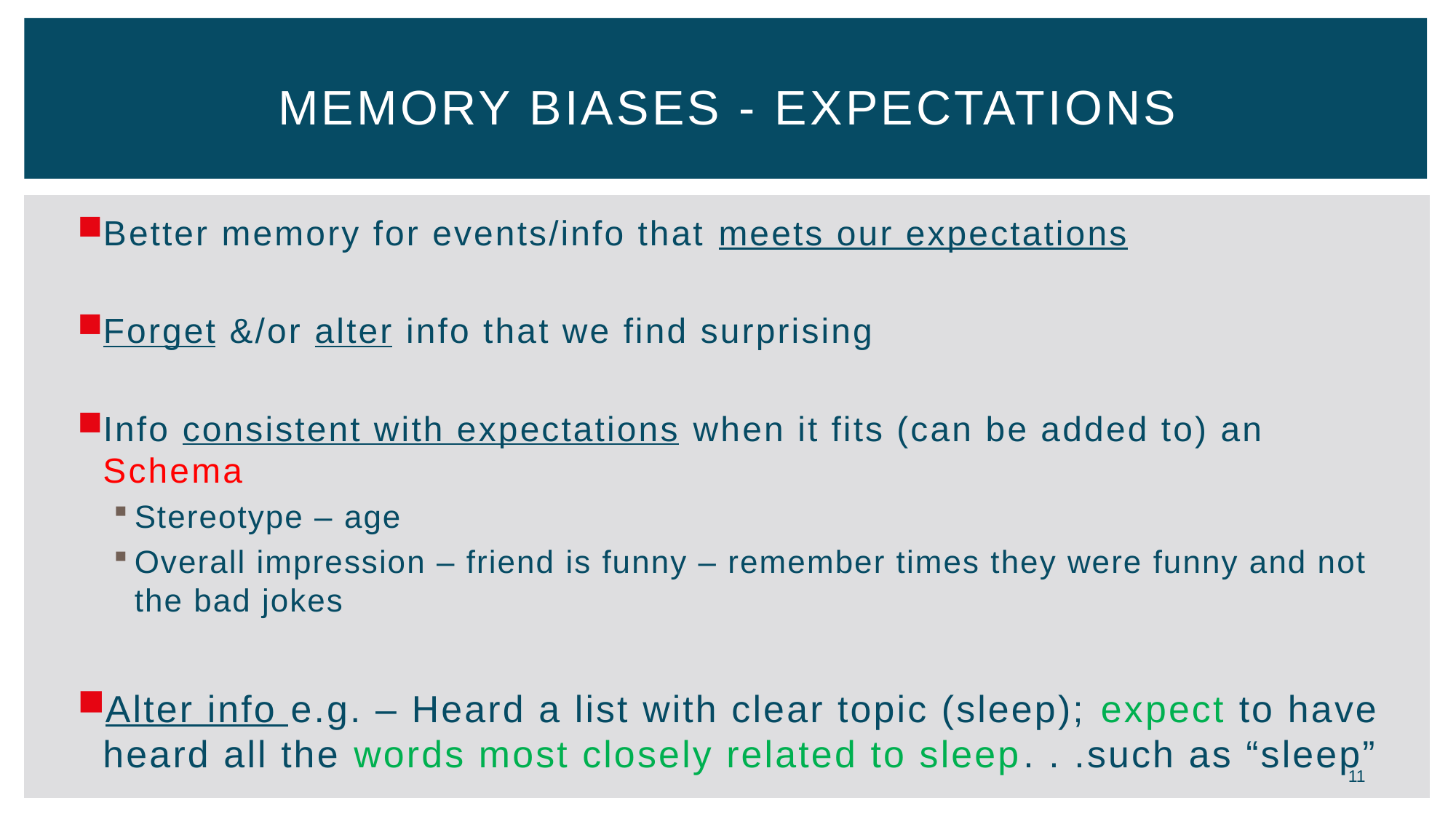

# Memory biases - expectations
Better memory for events/info that meets our expectations

Forget &/or alter info that we find surprising

Info consistent with expectations when it fits (can be added to) an Schema
Stereotype – age
Overall impression – friend is funny – remember times they were funny and not the bad jokes

Alter info e.g. – Heard a list with clear topic (sleep); expect to have heard all the words most closely related to sleep. . .such as “sleep”

11